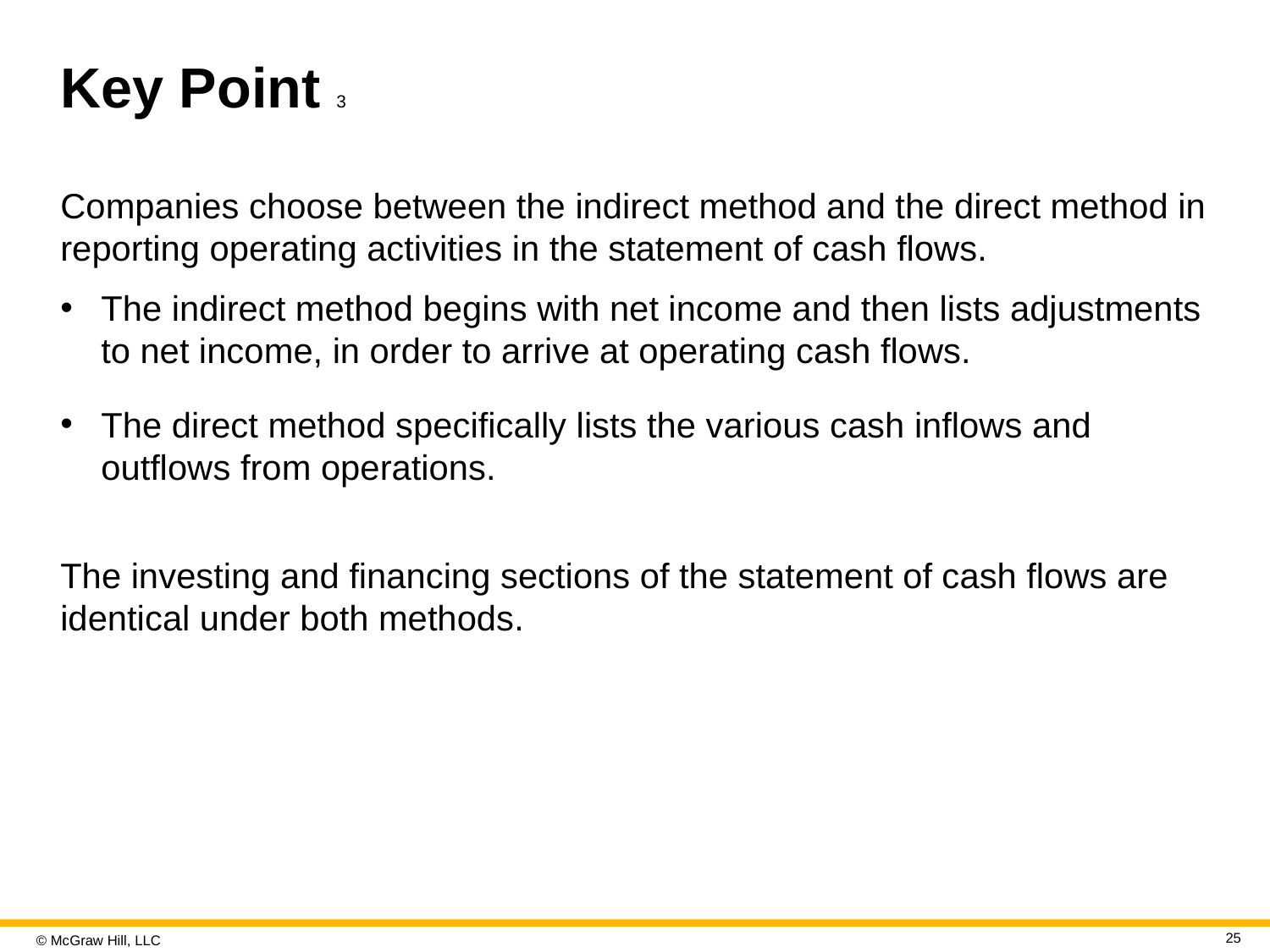

# Key Point 3
Companies choose between the indirect method and the direct method in reporting operating activities in the statement of cash flows.
The indirect method begins with net income and then lists adjustments to net income, in order to arrive at operating cash flows.
The direct method specifically lists the various cash inflows and outflows from operations.
The investing and financing sections of the statement of cash flows are identical under both methods.
25